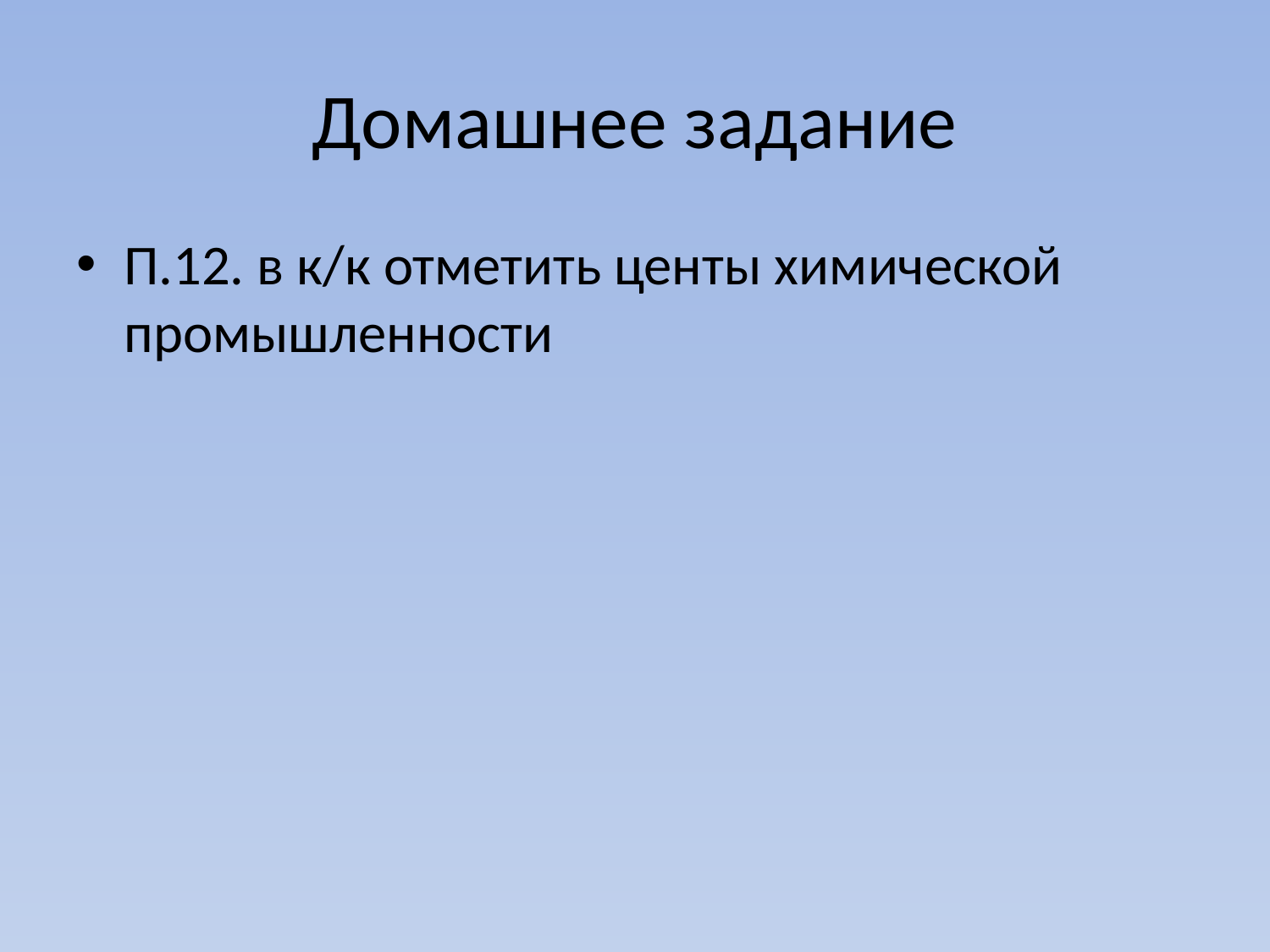

# Домашнее задание
П.12. в к/к отметить центы химической промышленности